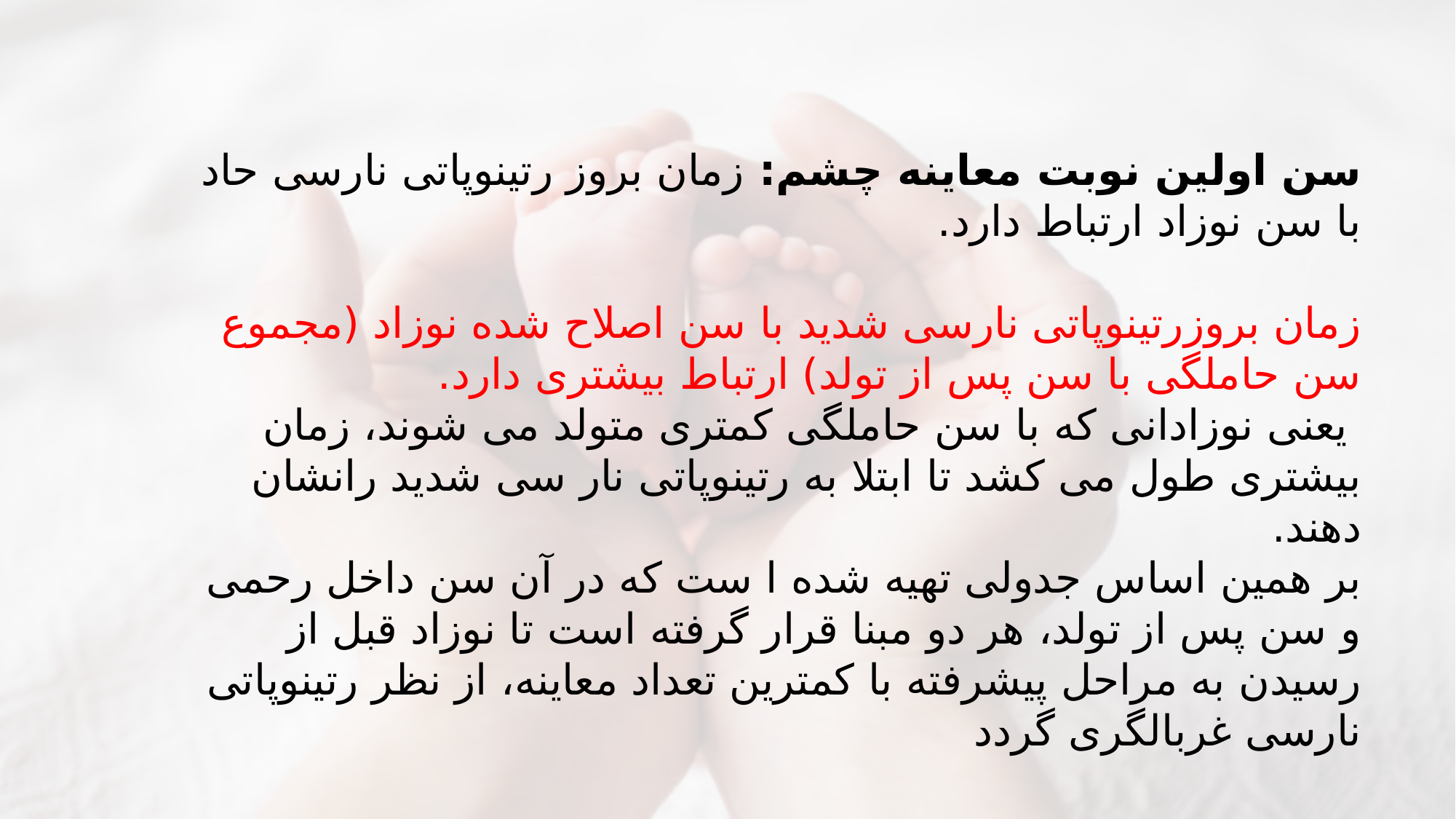

سن اولین نوبت معاینه چشم: زمان بروز رتینوپاتی نارسی حاد با سن نوزاد ارتباط دارد.

زمان بروزرتینوپاتی نارسی شدید با سن اصلاح شده نوزاد (مجموع سن حاملگی با سن پس از تولد) ارتباط بیشتری دارد.
 یعنی نوزادانی که با سن حاملگی کمتری متولد می شوند، زمان بیشتری طول می کشد تا ابتلا به رتینوپاتی نار سی شدید رانشان دهند.
بر همین اساس جدولی تهیه شده ا ست که در آن سن داخل رحمی و سن پس از تولد، هر دو مبنا قرار گرفته است تا نوزاد قبل از رسیدن به مراحل پیشرفته با کمترین تعداد معاینه، از نظر رتینوپاتی نارسی غربالگری گردد